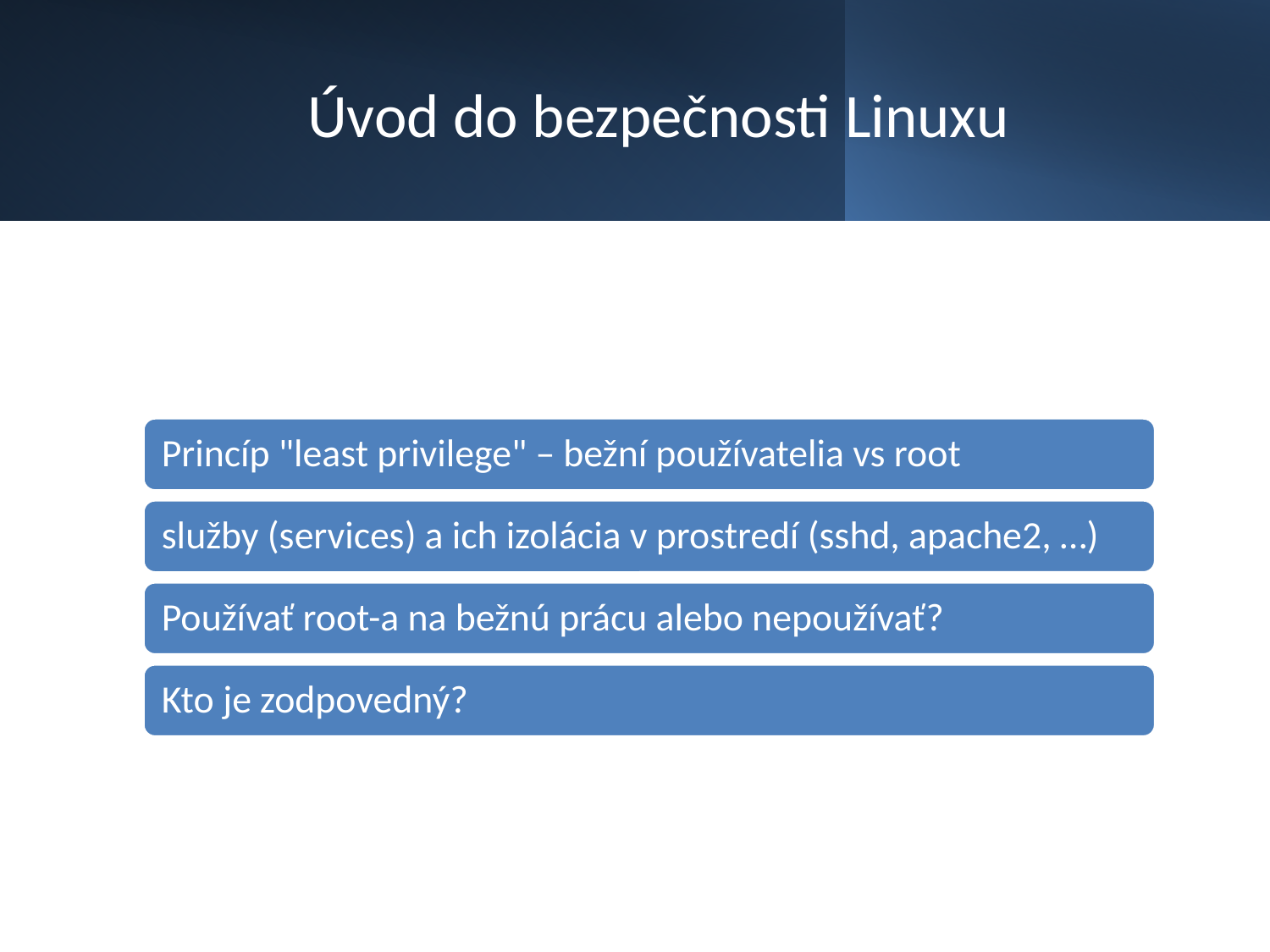

# Úvod do bezpečnosti Linuxu
Princíp "least privilege" – bežní používatelia vs root
služby (services) a ich izolácia v prostredí (sshd, apache2, …)
Používať root-a na bežnú prácu alebo nepoužívať?
Kto je zodpovedný?